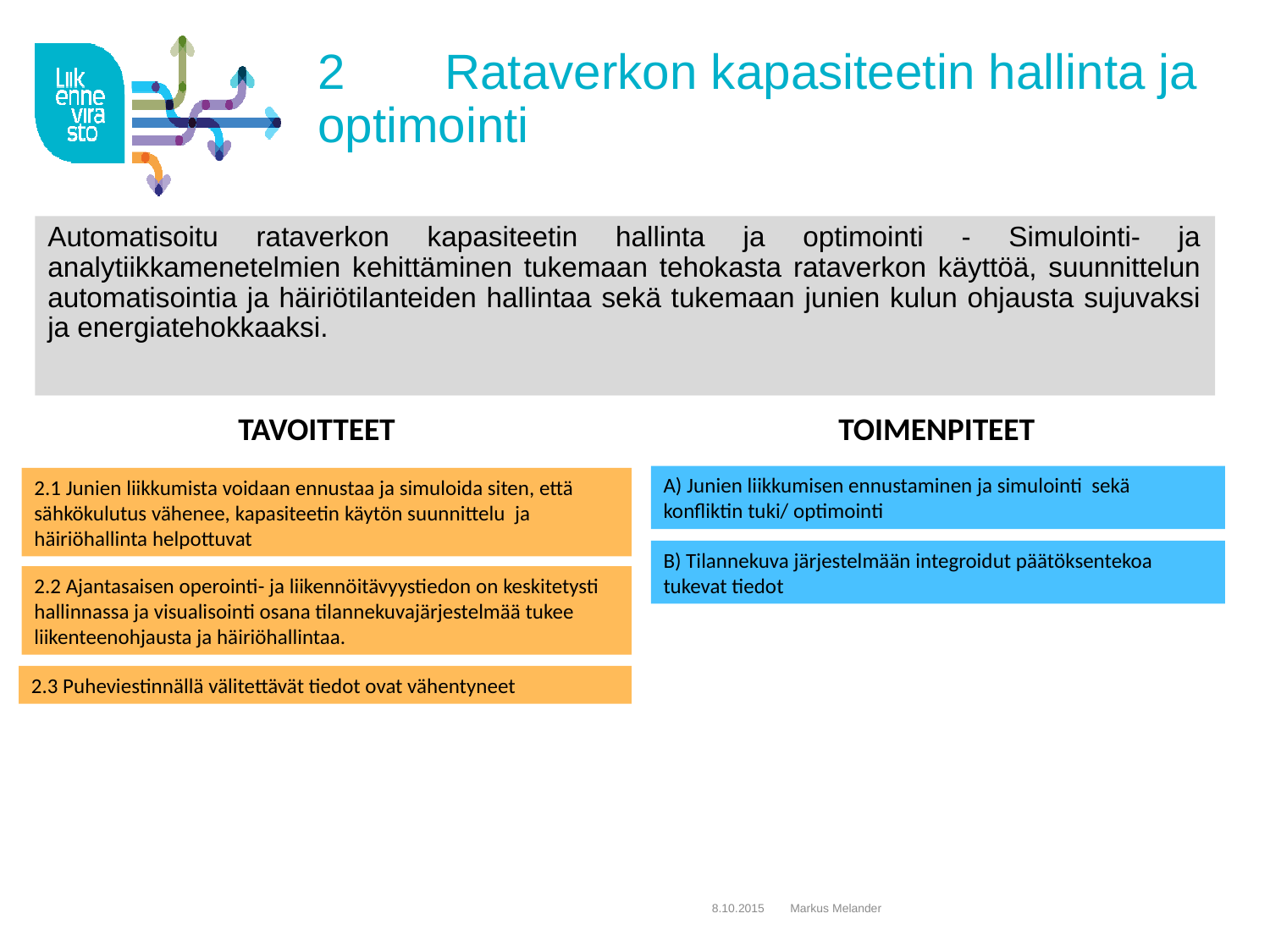

# 2 	Rataverkon kapasiteetin hallinta ja optimointi
Automatisoitu rataverkon kapasiteetin hallinta ja optimointi - Simulointi- ja analytiikkamenetelmien kehittäminen tukemaan tehokasta rataverkon käyttöä, suunnittelun automatisointia ja häiriötilanteiden hallintaa sekä tukemaan junien kulun ohjausta sujuvaksi ja energiatehokkaaksi.

TAVOITTEET
TOIMENPITEET
A) Junien liikkumisen ennustaminen ja simulointi  sekä  konfliktin tuki/ optimointi
2.1 Junien liikkumista voidaan ennustaa ja simuloida siten, että sähkökulutus vähenee, kapasiteetin käytön suunnittelu  ja häiriöhallinta helpottuvat
B) Tilannekuva järjestelmään integroidut päätöksentekoa tukevat tiedot
2.2 Ajantasaisen operointi- ja liikennöitävyystiedon on keskitetysti hallinnassa ja visualisointi osana tilannekuvajärjestelmää tukee liikenteenohjausta ja häiriöhallintaa.
2.3 Puheviestinnällä välitettävät tiedot ovat vähentyneet
8.10.2015
Markus Melander